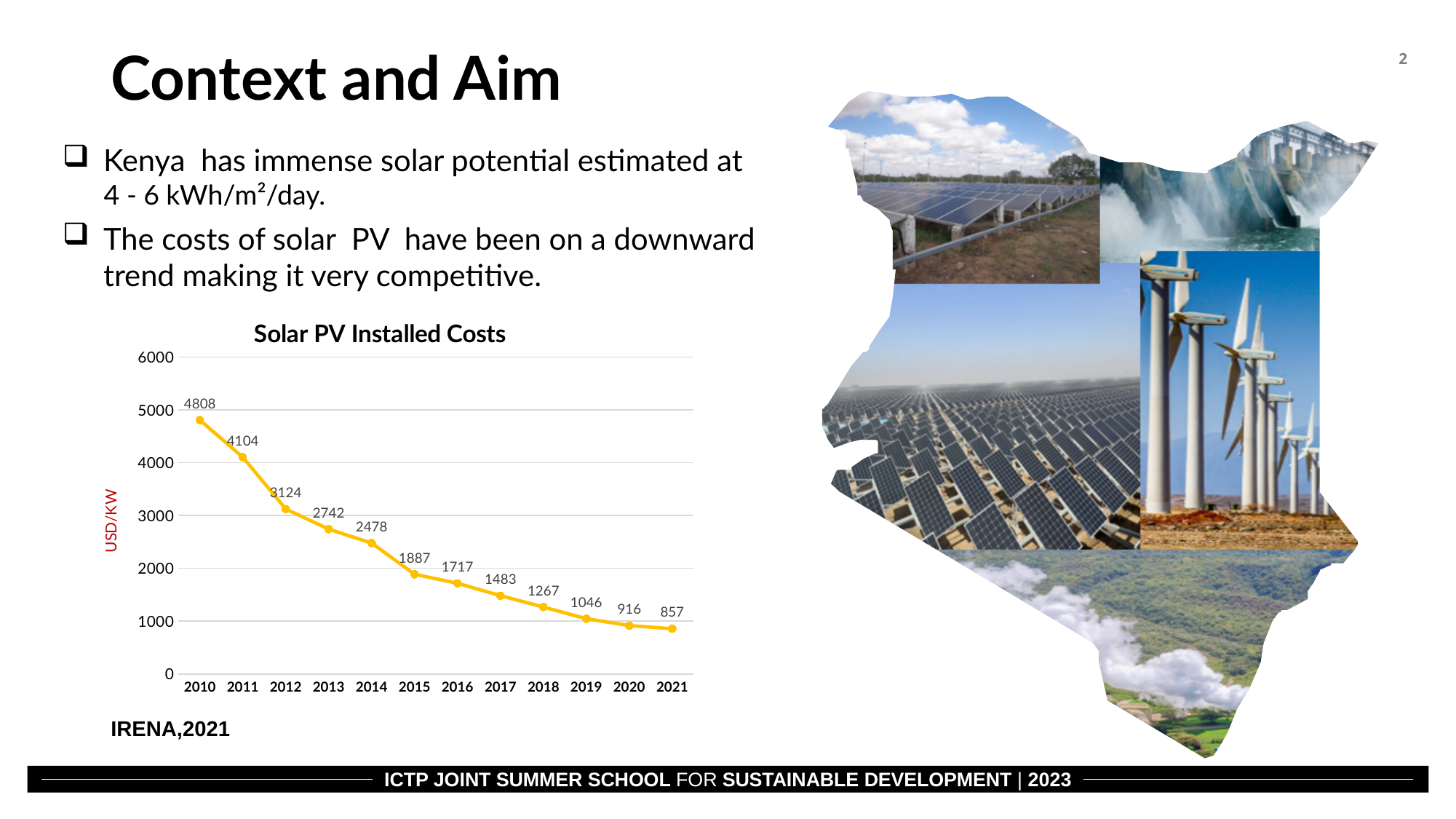

Context and Aim

Kenya  has immense solar potential estimated at
      4 - 6 kWh/m²/day.

The costs of solar  PV  have been on a downward trend making it very competitive.

### Chart: Solar PV Installed Costs

| Category |  |
|---|---|
| 2010 | 4808.0 |
| 2011 | 4104.0 |
| 2012 | 3124.0 |
| 2013 | 2742.0 |
| 2014 | 2478.0 |
| 2015 | 1887.0 |
| 2016 | 1717.0 |
| 2017 | 1483.0 |
| 2018 | 1267.0 |
| 2019 | 1046.0 |
| 2020 | 916.0 |
| 2021 | 857.0 |
IRENA,2021